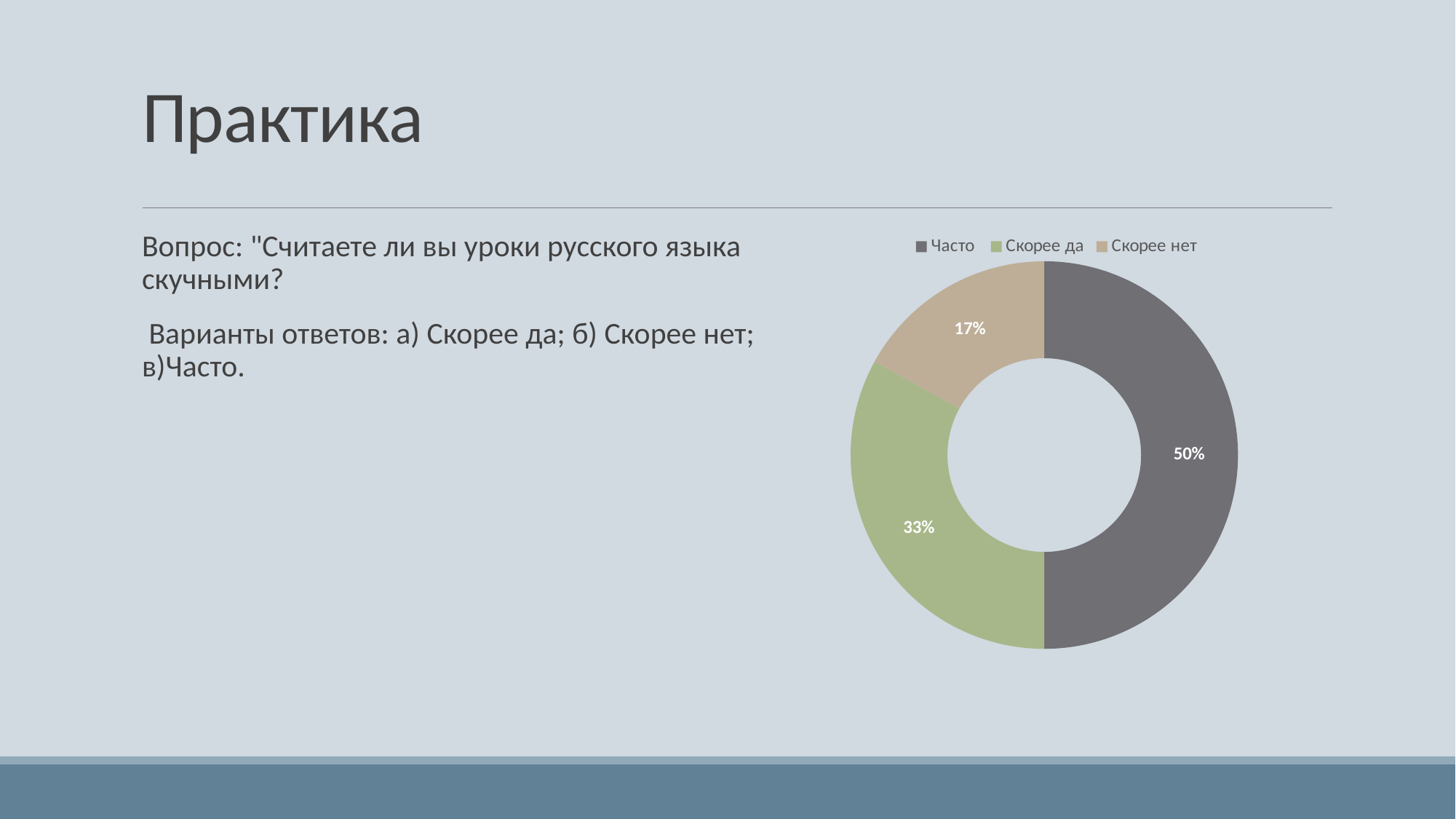

# Практика
Вопрос: "Считаете ли вы уроки русского языка скучными?
 Варианты ответов: а) Скорее да; б) Скорее нет; в)Часто.

### Chart

| Category | Продажи |
|---|---|
| Часто  | 50.0 |
| Скорее да | 33.0 |
| Скорее нет  | 17.0 |